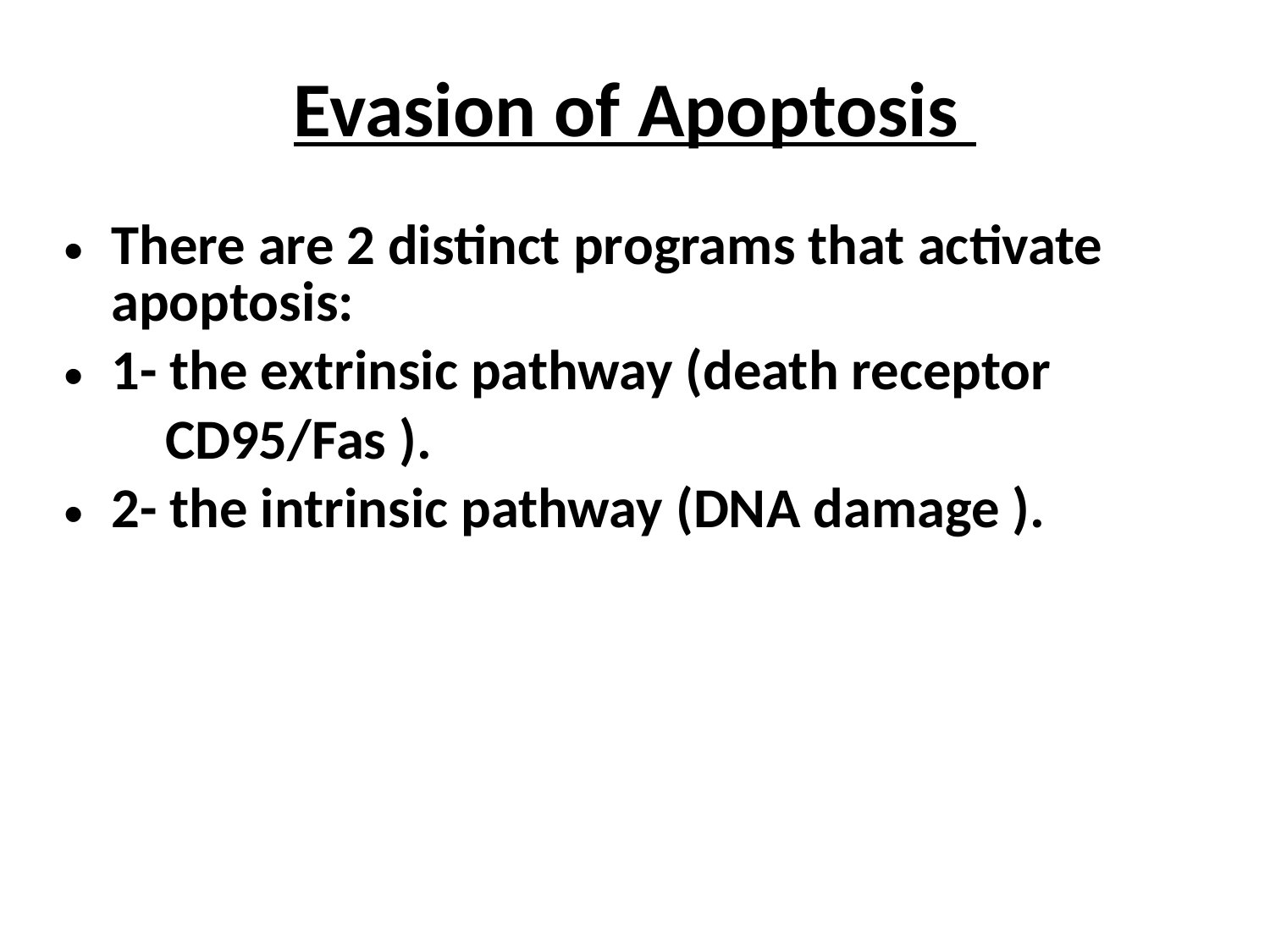

Evasion of Apoptosis
There are 2 distinct programs that activate apoptosis:
1- the extrinsic pathway (death receptor
        CD95/Fas ).
2- the intrinsic pathway (DNA damage ).